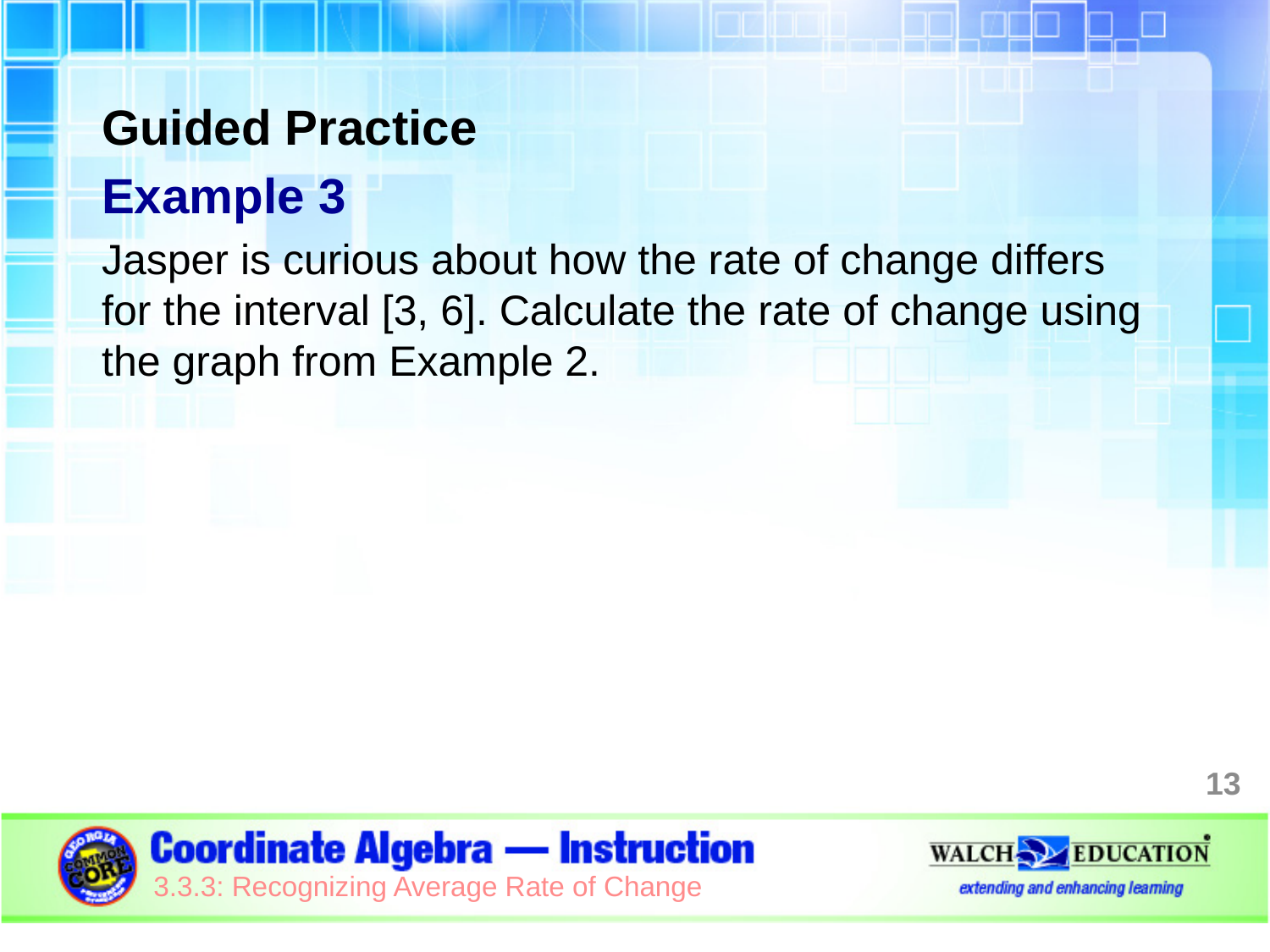

Guided Practice
Example 3
Jasper is curious about how the rate of change differs for the interval [3, 6]. Calculate the rate of change using the graph from Example 2.

13
3.3.3: Recognizing Average Rate of Change